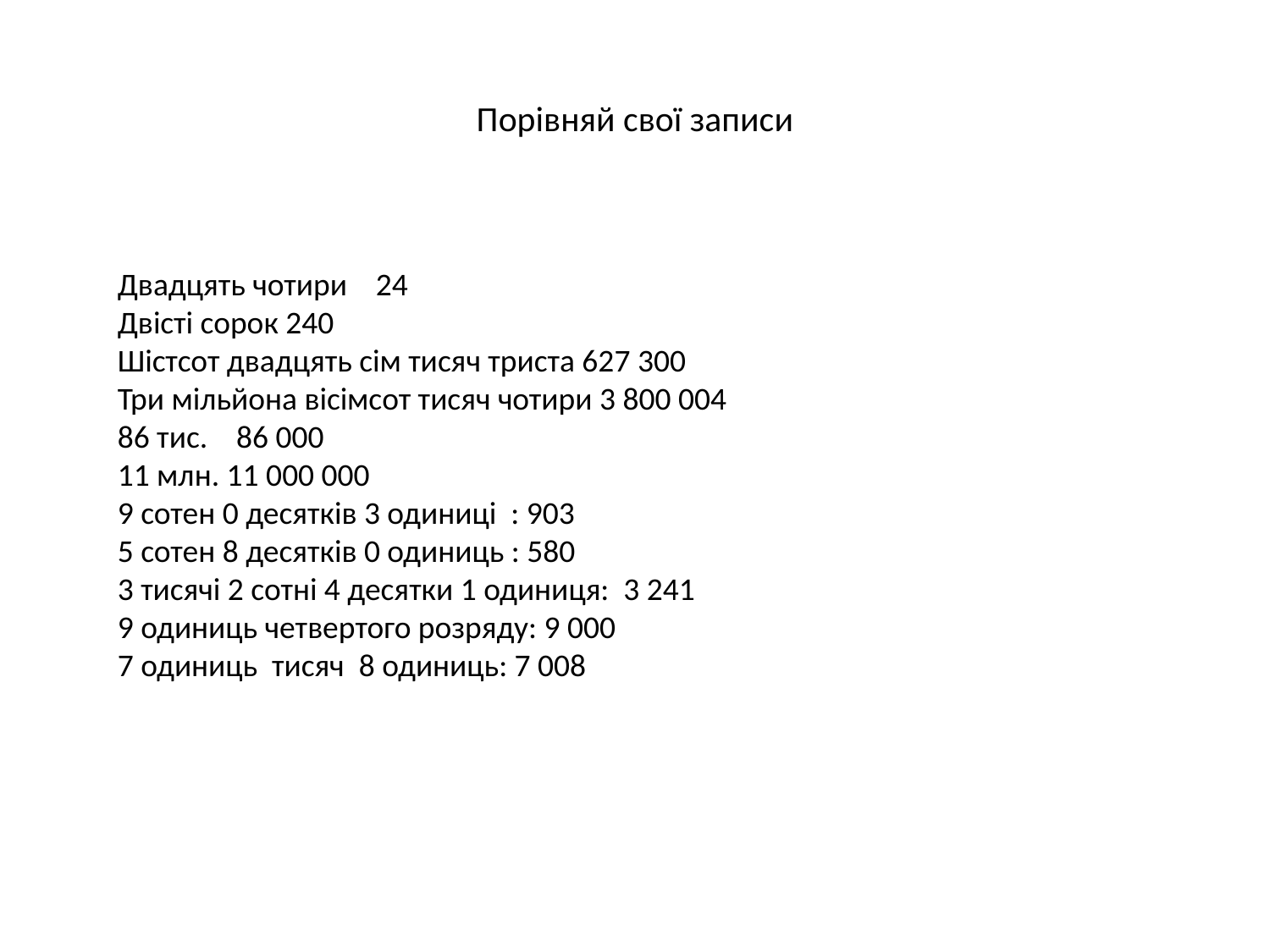

# Порівняй свої записи

Двадцять чотири    24
Двісті сорок 240
Шістсот двадцять сім тисяч триста 627 300
Три мільйона вісімсот тисяч чотири 3 800 004
86 тис.    86 000
11 млн. 11 000 000
9 сотен 0 десятків 3 одиниці  : 903
5 сотен 8 десятків 0 одиниць : 580
3 тисячі 2 сотні 4 десятки 1 одиниця:  3 241
9 одиниць четвертого розряду: 9 000
7 одиниць  тисяч  8 одиниць: 7 008